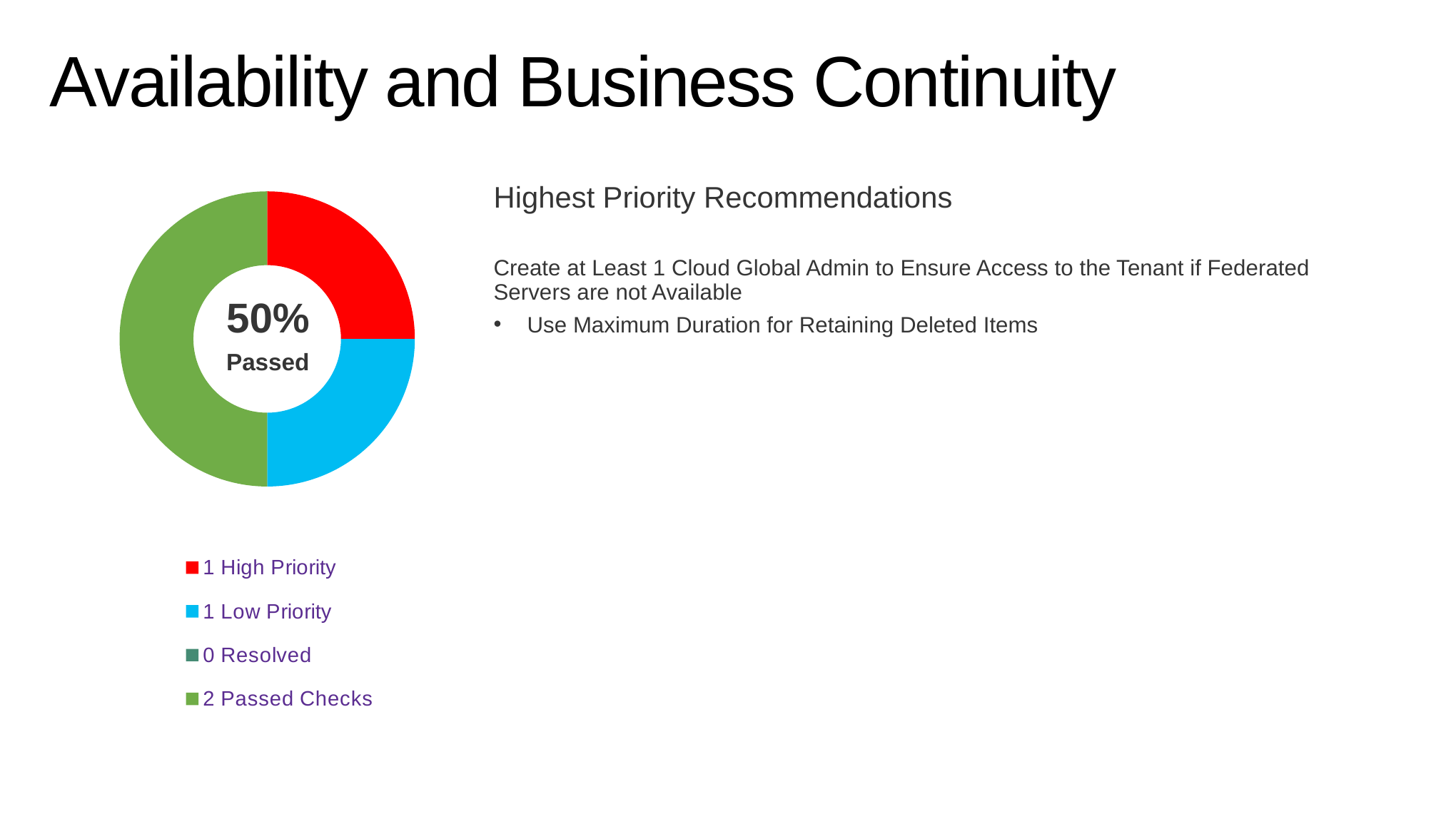

# Availability and Business Continuity

### Chart

| Category | Column1 |
|---|---|
| 1 High Priority  | 1.0 |
|  | None |
| 1 Low Priority | 1.0 |
|  | None |
| 0 Resolved | 0.0 |
|  | None |
| 2 Passed Checks | 2.0 |
Highest Priority Recommendations

Create at Least 1 Cloud Global Admin to Ensure Access to the Tenant if Federated Servers are not Available
Use Maximum Duration for Retaining Deleted Items
50%
Passed